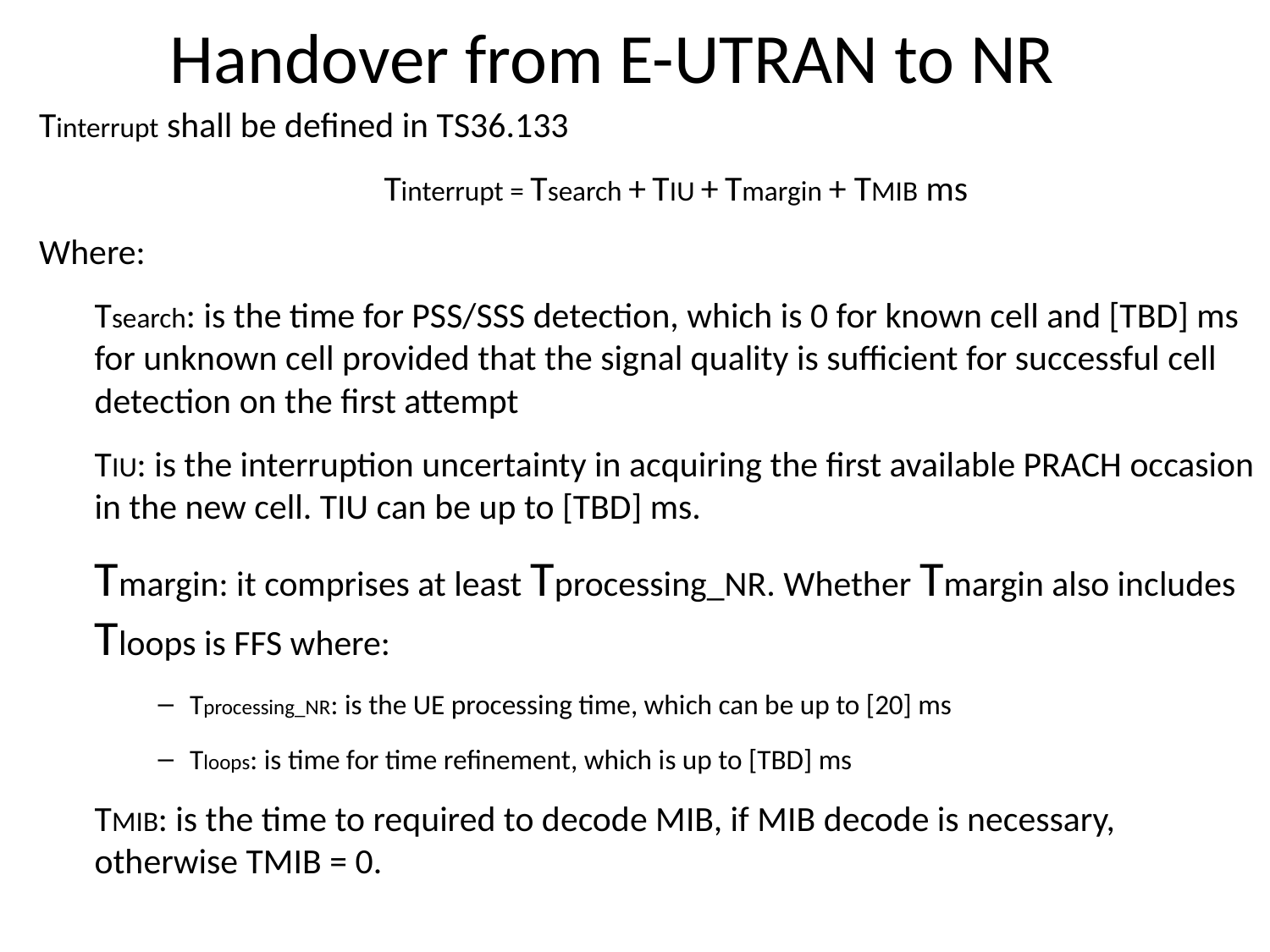

# Handover from E-UTRAN to NR
Tinterrupt shall be defined in TS36.133
Tinterrupt = Tsearch + TIU + Tmargin + TMIB ms
Where:
Tsearch: is the time for PSS/SSS detection, which is 0 for known cell and [TBD] ms for unknown cell provided that the signal quality is sufficient for successful cell detection on the first attempt
TIU: is the interruption uncertainty in acquiring the first available PRACH occasion in the new cell. TIU can be up to [TBD] ms.
Tmargin: it comprises at least Tprocessing_NR. Whether Tmargin also includes Tloops is FFS where:
Tprocessing_NR: is the UE processing time, which can be up to [20] ms
Tloops: is time for time refinement, which is up to [TBD] ms
TMIB: is the time to required to decode MIB, if MIB decode is necessary, otherwise TMIB = 0.